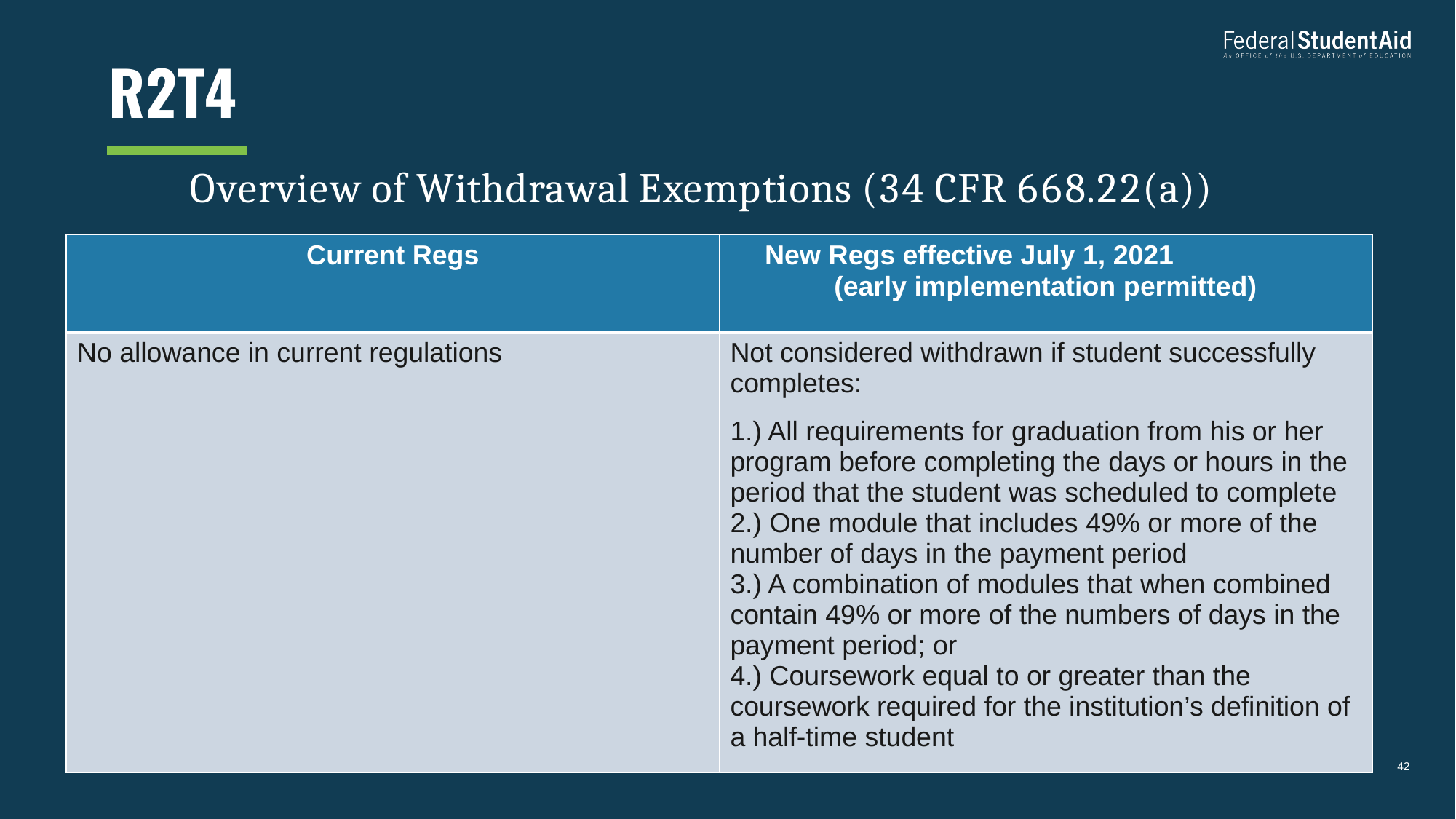

# R2t4
Overview of Withdrawal Exemptions (34 CFR 668.22(a))
| Current Regs | New Regs effective July 1, 2021 (early implementation permitted) |
| --- | --- |
| No allowance in current regulations | Not considered withdrawn if student successfully completes: 1.) All requirements for graduation from his or her program before completing the days or hours in the period that the student was scheduled to complete 2.) One module that includes 49% or more of the number of days in the payment period 3.) A combination of modules that when combined contain 49% or more of the numbers of days in the payment period; or 4.) Coursework equal to or greater than the coursework required for the institution’s definition of a half-time student |
42